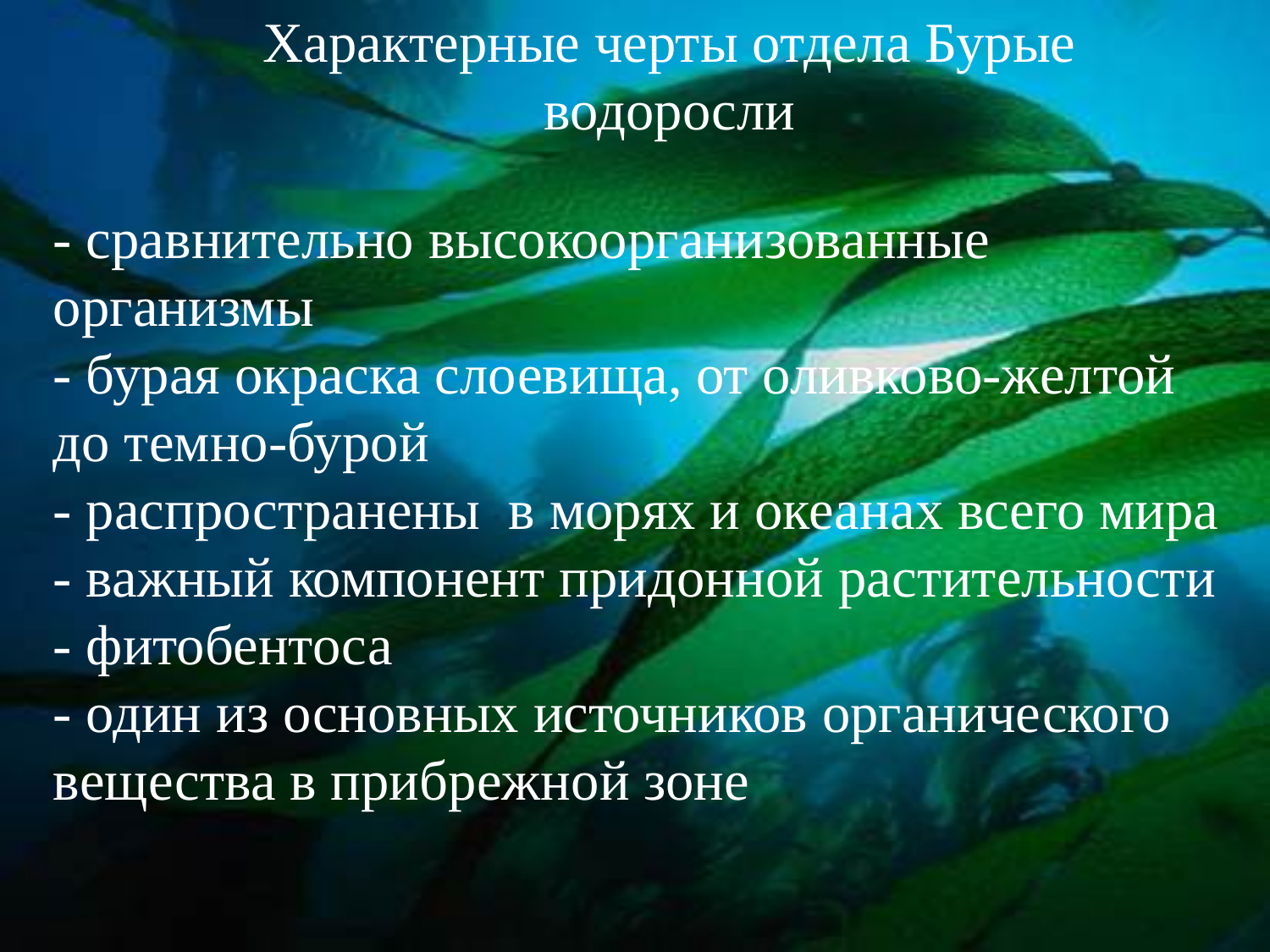

Характерные черты отдела Бурые водоросли
- сравнительно высокоорганизованные организмы
- бурая окраска слоевища, от оливково-желтой до темно-бурой
- распространены  в морях и океанах всего мира
- важный компонент придонной растительности - фитобентоса
- один из основных источников органического вещества в прибрежной зоне